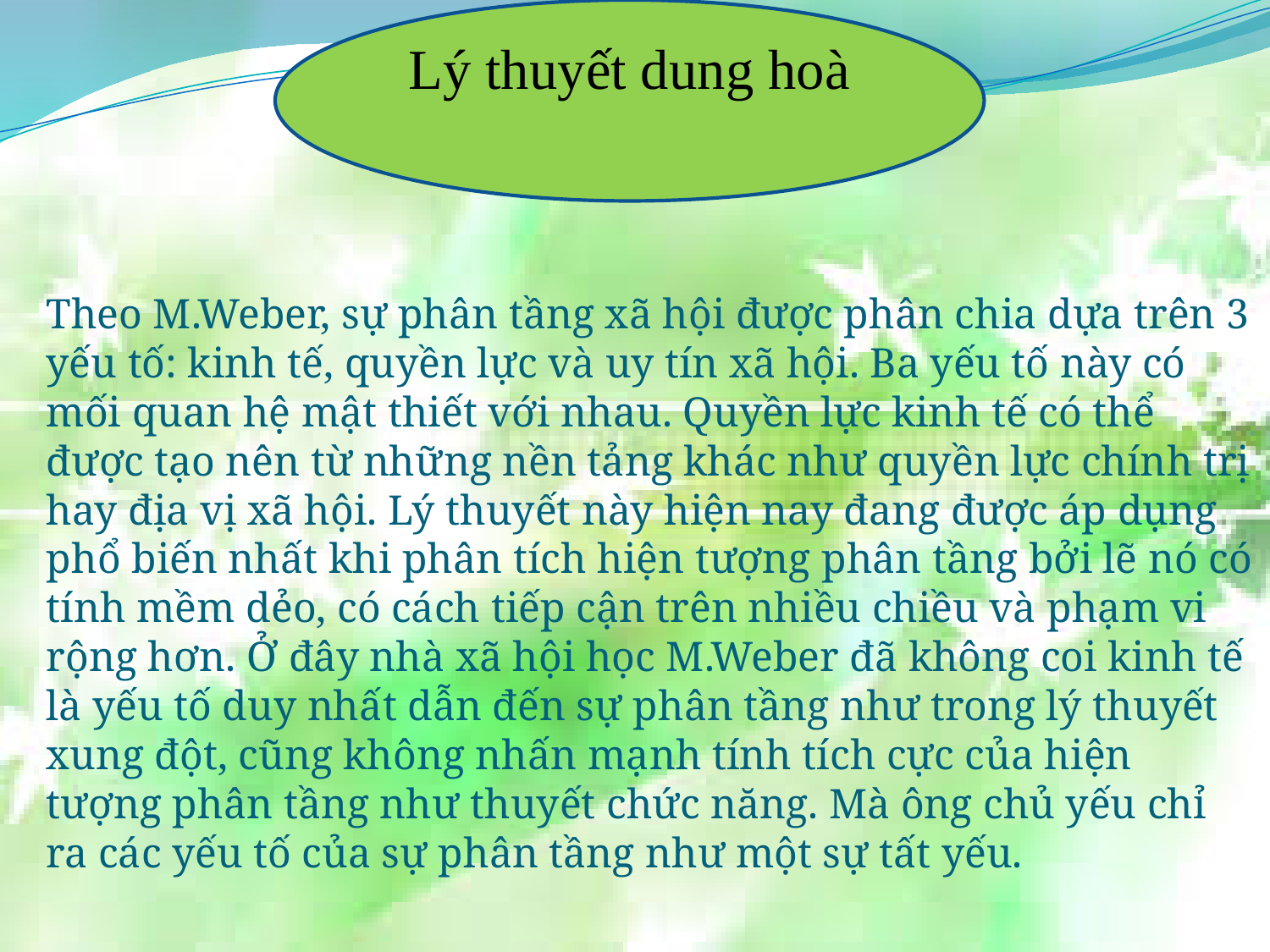

Lý thuyết dung hoà

Theo M.Weber, sự phân tầng xã hội được phân chia dựa trên 3 yếu tố: kinh tế, quyền lực và uy tín xã hội. Ba yếu tố này có mối quan hệ mật thiết với nhau. Quyền lực kinh tế có thể được tạo nên từ những nền tảng khác như quyền lực chính trị hay địa vị xã hội. Lý thuyết này hiện nay đang được áp dụng phổ biến nhất khi phân tích hiện tượng phân tầng bởi lẽ nó có tính mềm dẻo, có cách tiếp cận trên nhiều chiều và phạm vi rộng hơn. Ở đây nhà xã hội học M.Weber đã không coi kinh tế là yếu tố duy nhất dẫn đến sự phân tầng như trong lý thuyết xung đột, cũng không nhấn mạnh tính tích cực của hiện tượng phân tầng như thuyết chức năng. Mà ông chủ yếu chỉ ra các yếu tố của sự phân tầng như một sự tất yếu.